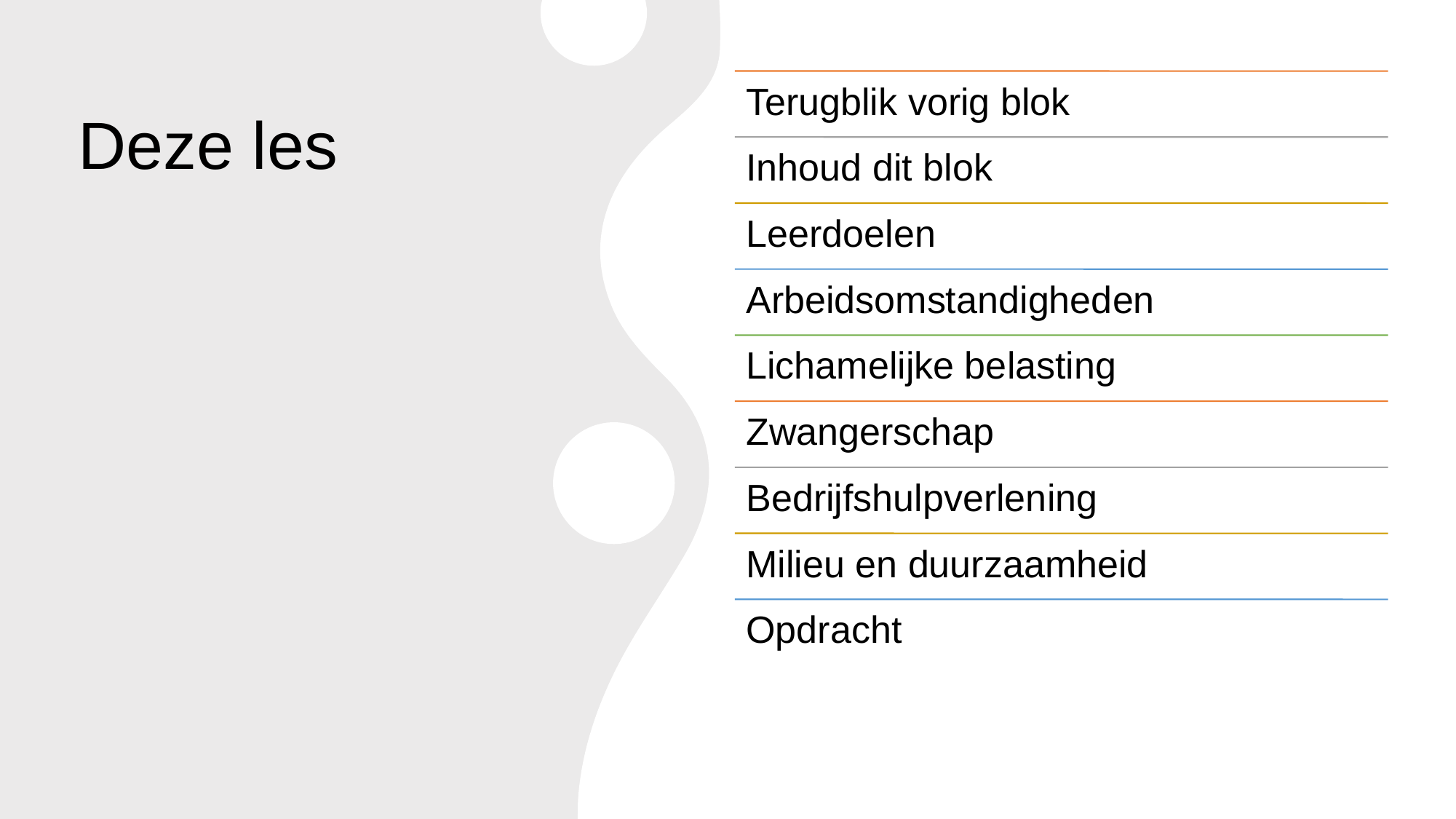

Terugblik vorig blok
Inhoud dit blok
Leerdoelen
Arbeidsomstandigheden
Lichamelijke belasting
Zwangerschap
Bedrijfshulpverlening
Milieu en duurzaamheid
Opdracht
# Deze les